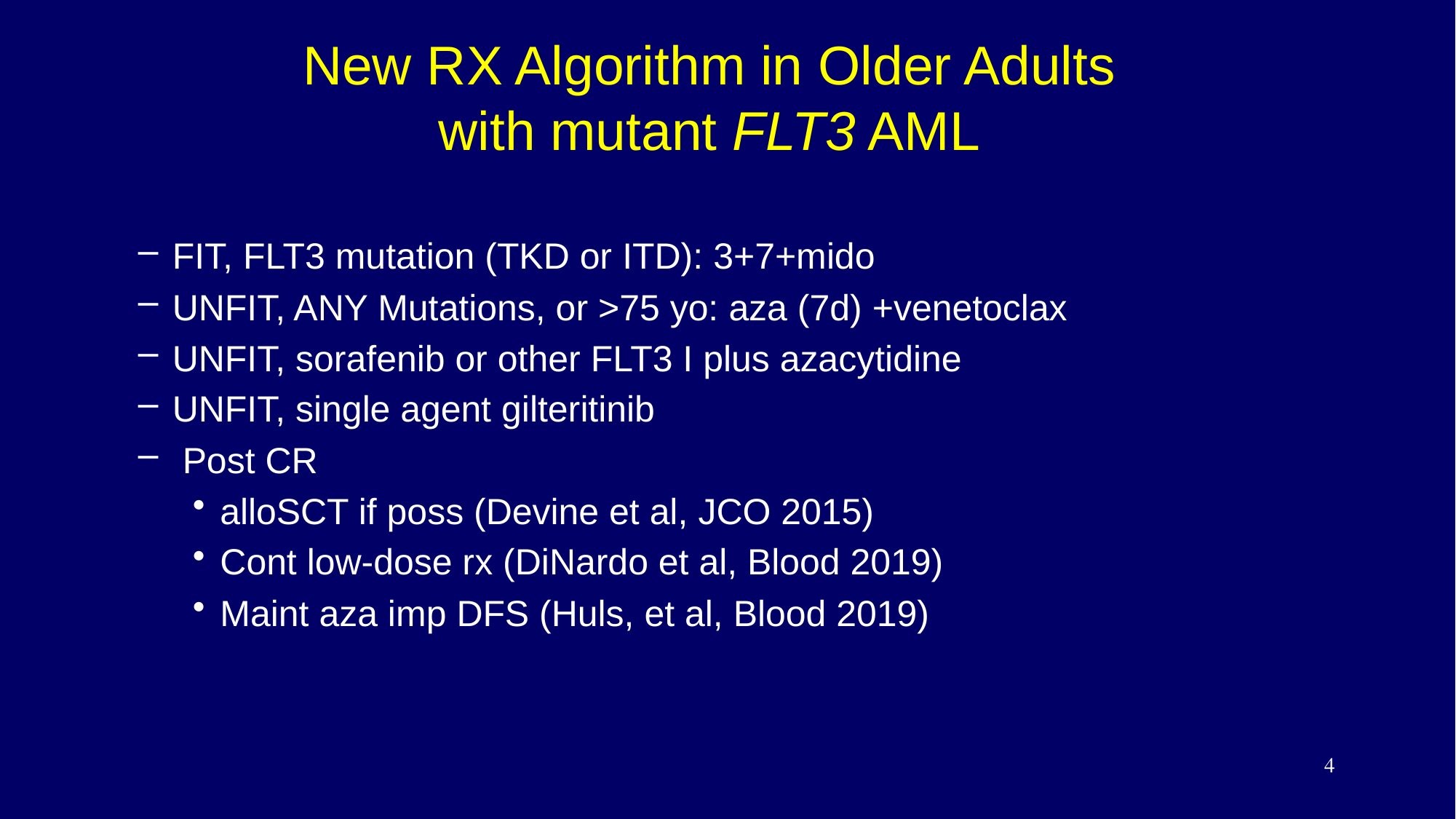

# New RX Algorithm in Older Adults with mutant FLT3 AML
FIT, FLT3 mutation (TKD or ITD): 3+7+mido
UNFIT, ANY Mutations, or >75 yo: aza (7d) +venetoclax
UNFIT, sorafenib or other FLT3 I plus azacytidine
UNFIT, single agent gilteritinib
 Post CR
alloSCT if poss (Devine et al, JCO 2015)
Cont low-dose rx (DiNardo et al, Blood 2019)
Maint aza imp DFS (Huls, et al, Blood 2019)
4